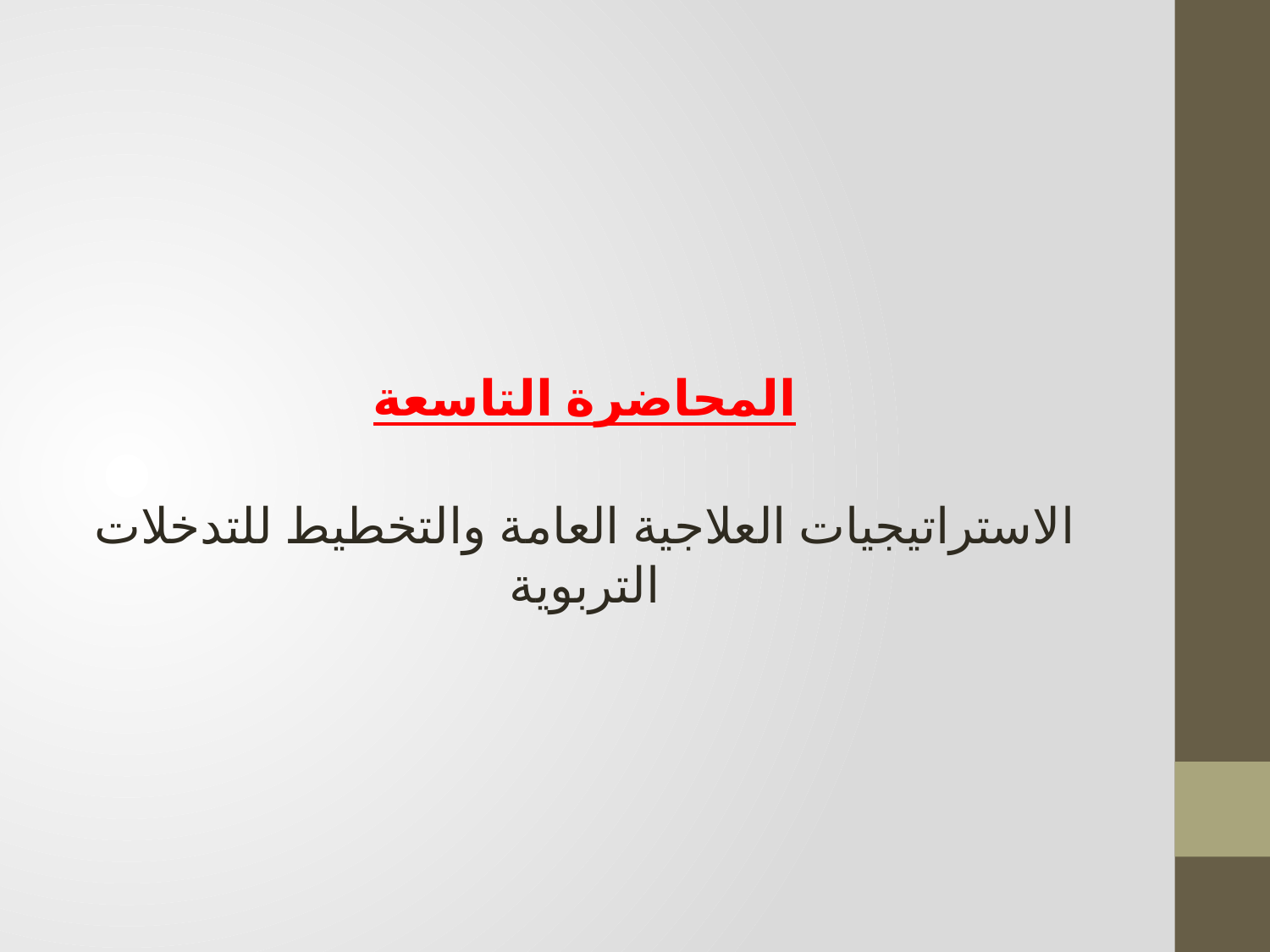

#

المحاضرة التاسعة
الاستراتيجيات العلاجية العامة والتخطيط للتدخلات التربوية